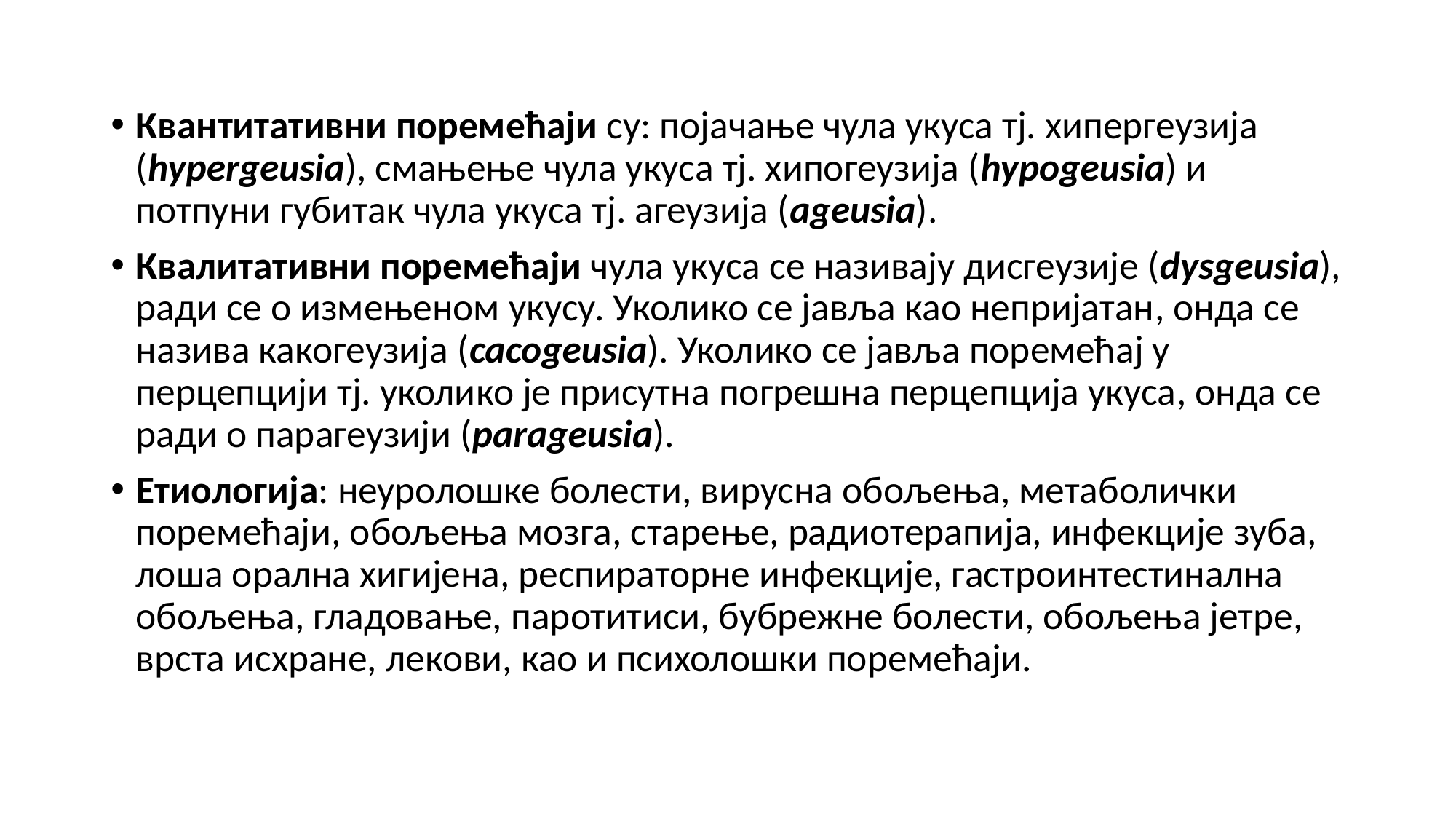

Квантитативни поремећаји су: појачање чула укуса тј. хипергеузија (hypergeusia), смањење чула укуса тј. хипогеузија (hypogeusia) и потпуни губитак чула укуса тј. агеузија (ageusia).
Квалитативни поремећаји чула укуса се називају дисгеузије (dysgeusia), ради се о измењеном укусу. Уколико се јавља као непријатан, онда се назива какогеузија (cacogeusia). Уколико се јавља поремећај у перцепцији тј. уколико је присутна погрешна перцепција укуса, онда се ради о парагеузији (parageusia).
Етиологија: неуролошке болести, вирусна обољења, метаболички поремећаји, обољења мозга, старење, радиотерапија, инфекције зуба, лоша орална хигијена, респираторне инфекције, гастроинтестинална обољења, гладовање, паротитиси, бубрежне болести, обољења јетре, врста исхране, лекови, као и психолошки поремећаји.